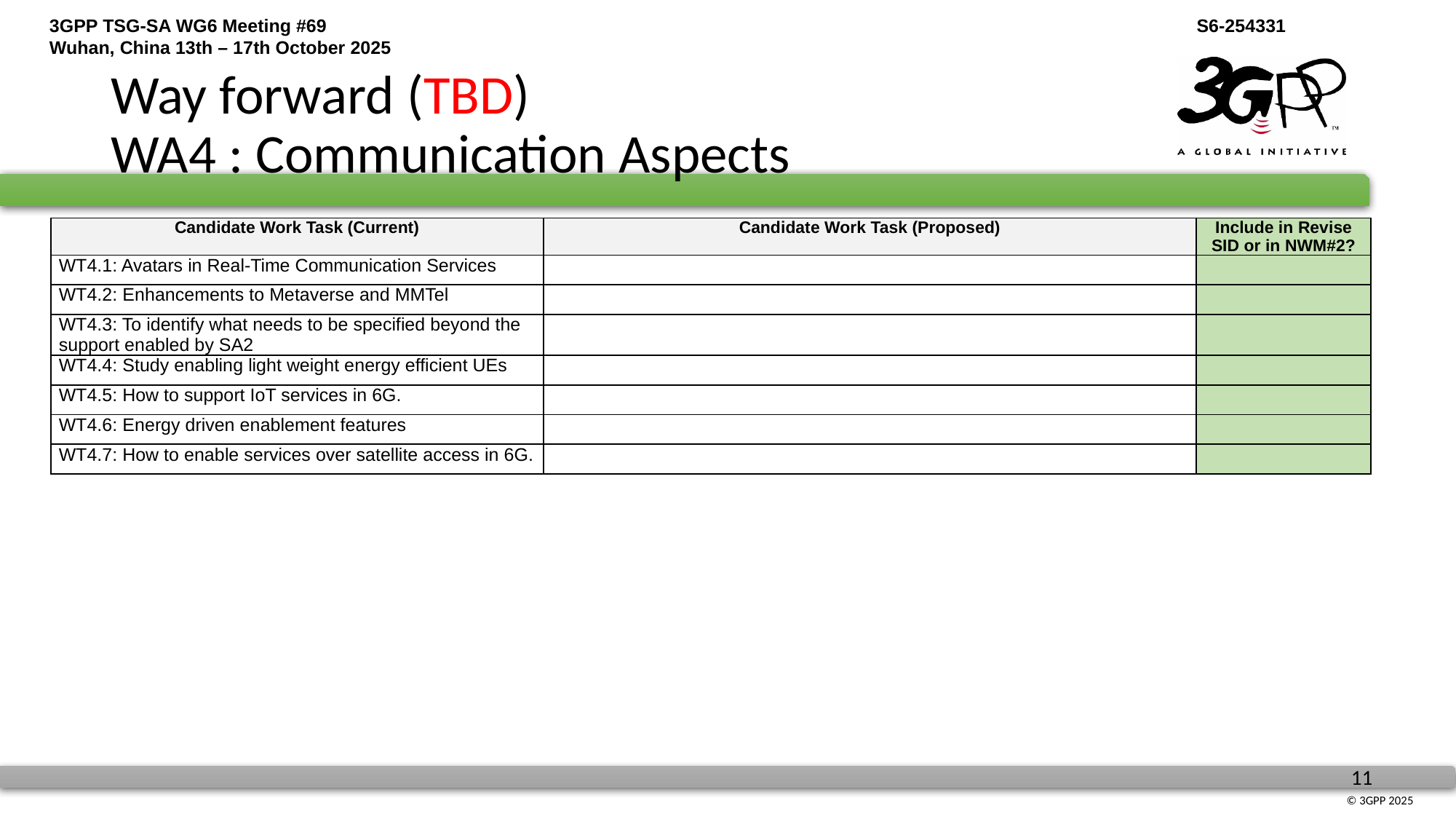

# Way forward (TBD) WA4 : Communication Aspects
| Candidate Work Task (Current) | Candidate Work Task (Proposed) | Include in Revise SID or in NWM#2? |
| --- | --- | --- |
| WT4.1: Avatars in Real-Time Communication Services |  |  |
| WT4.2: Enhancements to Metaverse and MMTel |  |  |
| WT4.3: To identify what needs to be specified beyond the support enabled by SA2 |  |  |
| WT4.4: Study enabling light weight energy efficient UEs |  |  |
| WT4.5: How to support IoT services in 6G. |  |  |
| WT4.6: Energy driven enablement features |  |  |
| WT4.7: How to enable services over satellite access in 6G. |  |  |